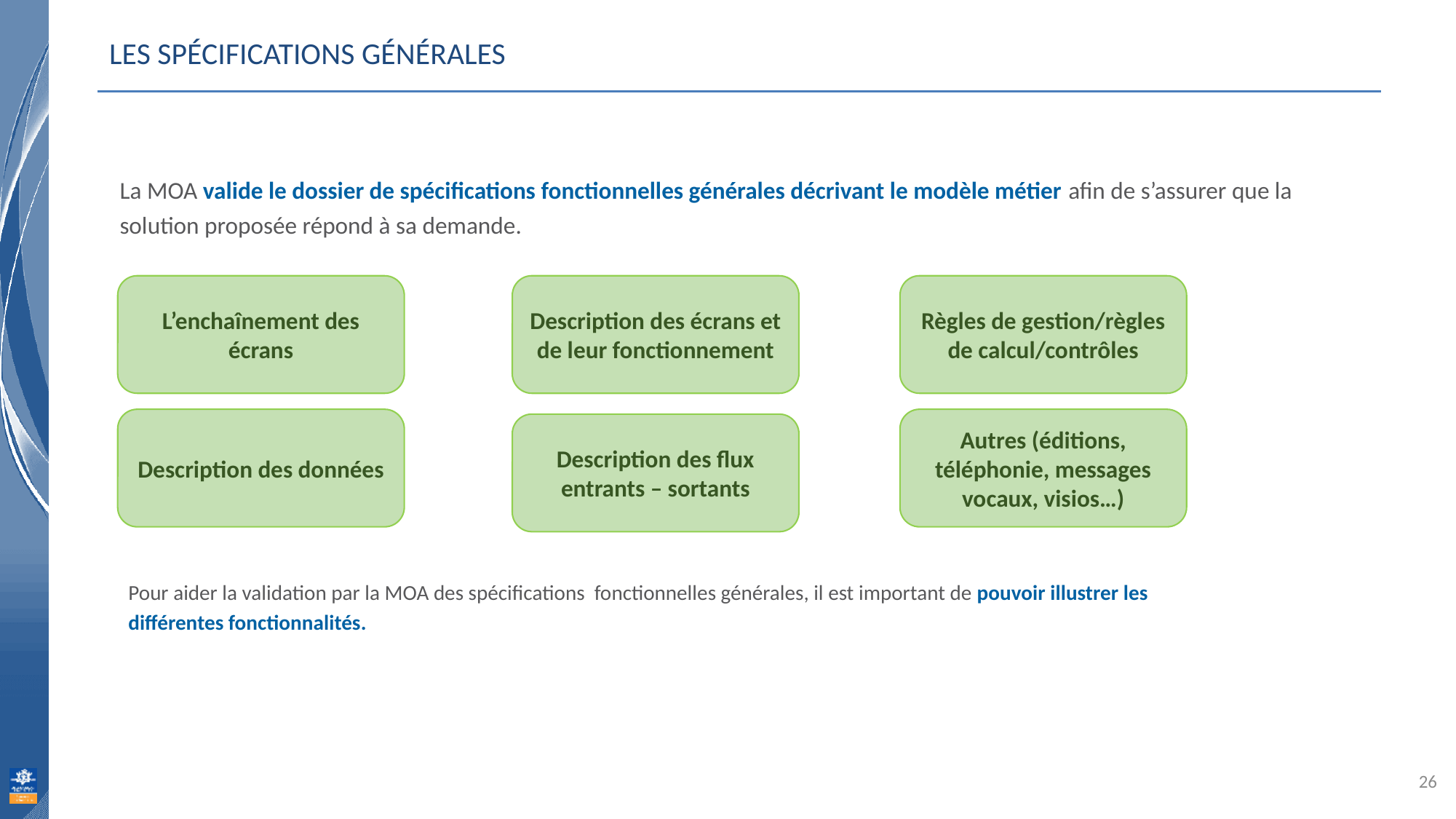

# les spécifications générales
La MOA valide le dossier de spécifications fonctionnelles générales décrivant le modèle métier afin de s’assurer que la solution proposée répond à sa demande.
L’enchaînement des écrans
Description des écrans et de leur fonctionnement
Règles de gestion/règles de calcul/contrôles
Description des données
Autres (éditions, téléphonie, messages vocaux, visios…)
Description des flux entrants – sortants
Pour aider la validation par la MOA des spécifications  fonctionnelles générales, il est important de pouvoir illustrer les différentes fonctionnalités.
26